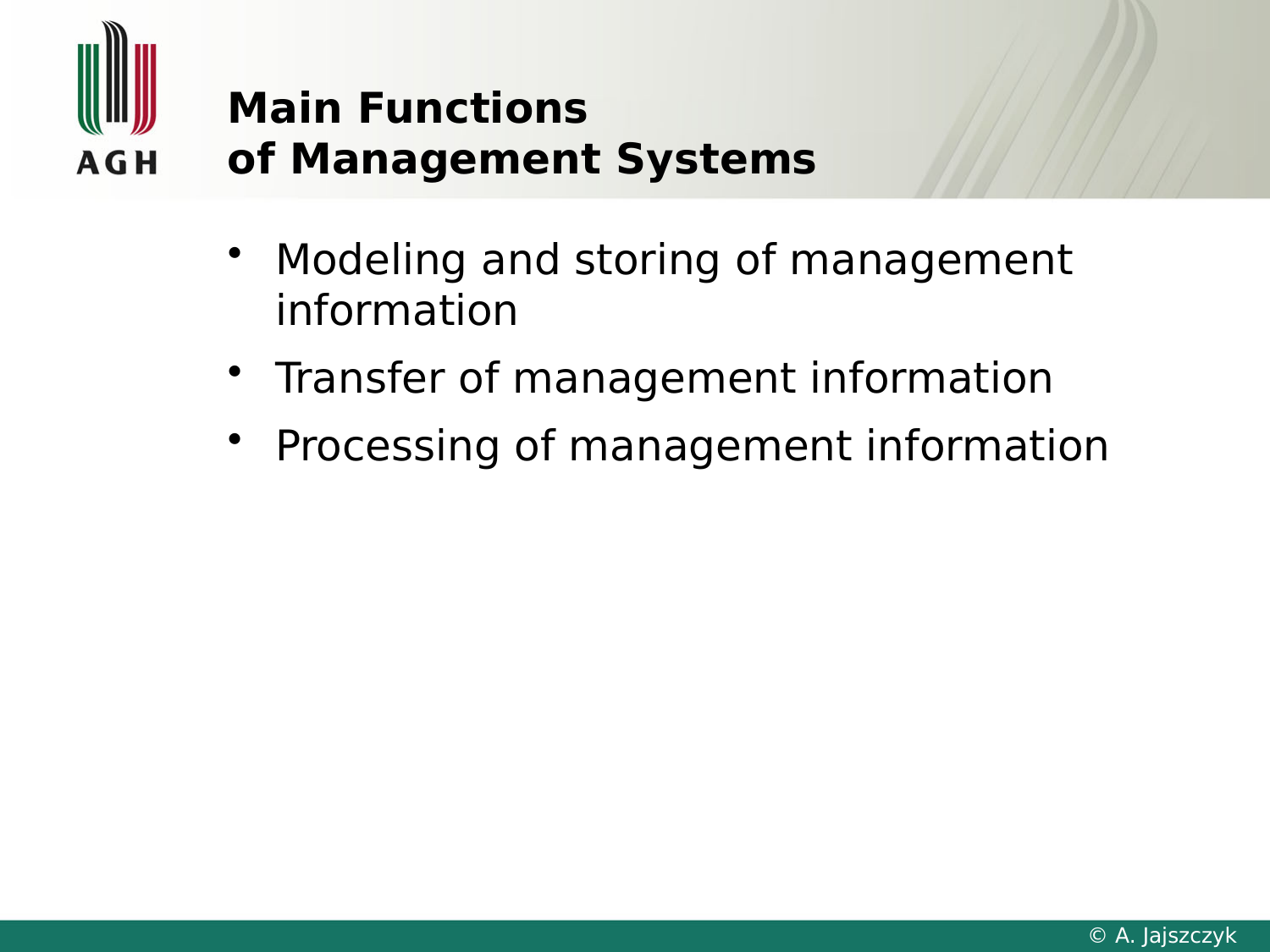

# Main Functions of Management Systems
Modeling and storing of management information
Transfer of management information
Processing of management information